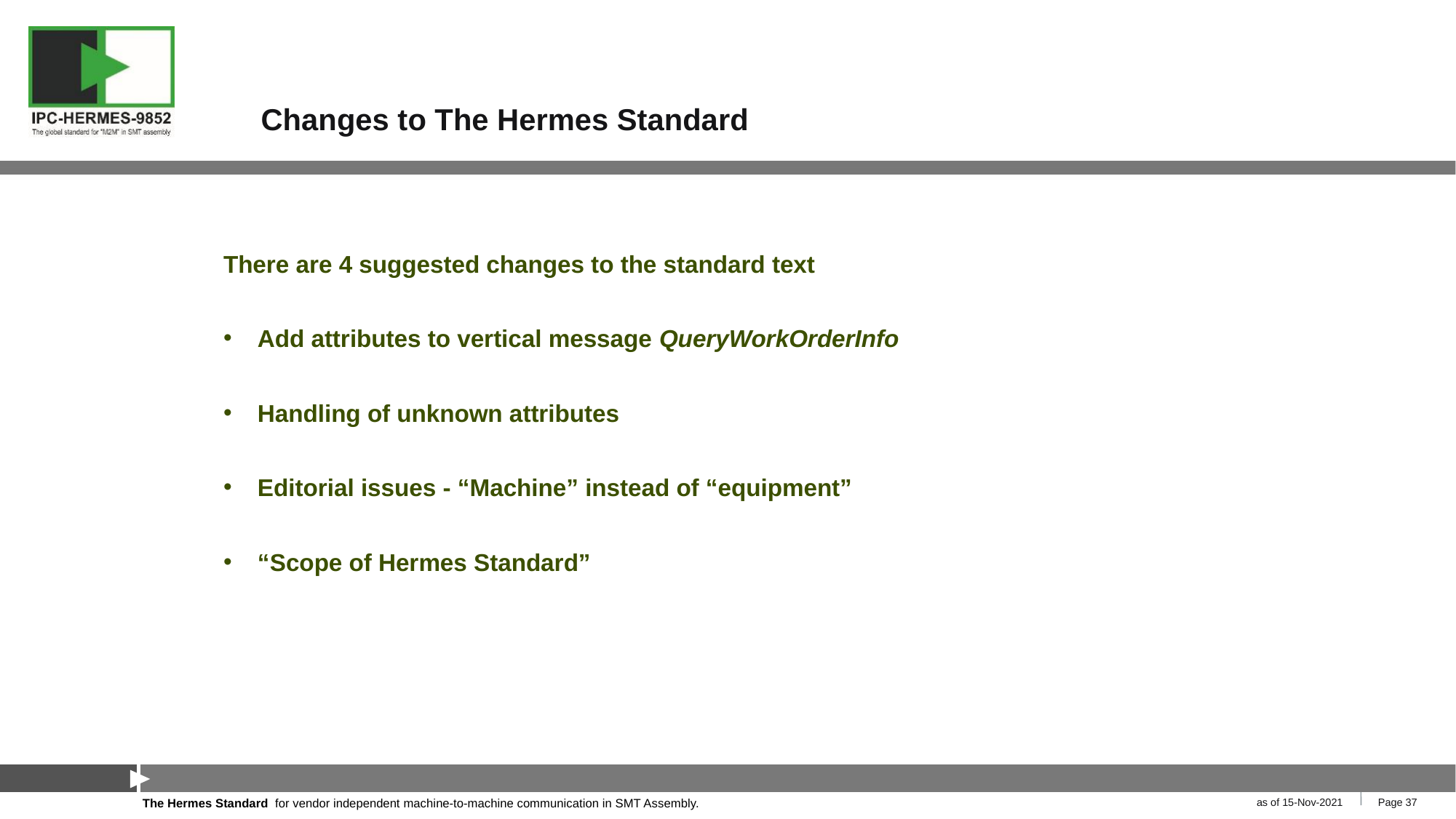

# Changes to The Hermes Standard
There are 4 suggested changes to the standard text
Add attributes to vertical message QueryWorkOrderInfo
Handling of unknown attributes
Editorial issues - “Machine” instead of “equipment”
“Scope of Hermes Standard”
as of 15-Nov-2021
Page 37